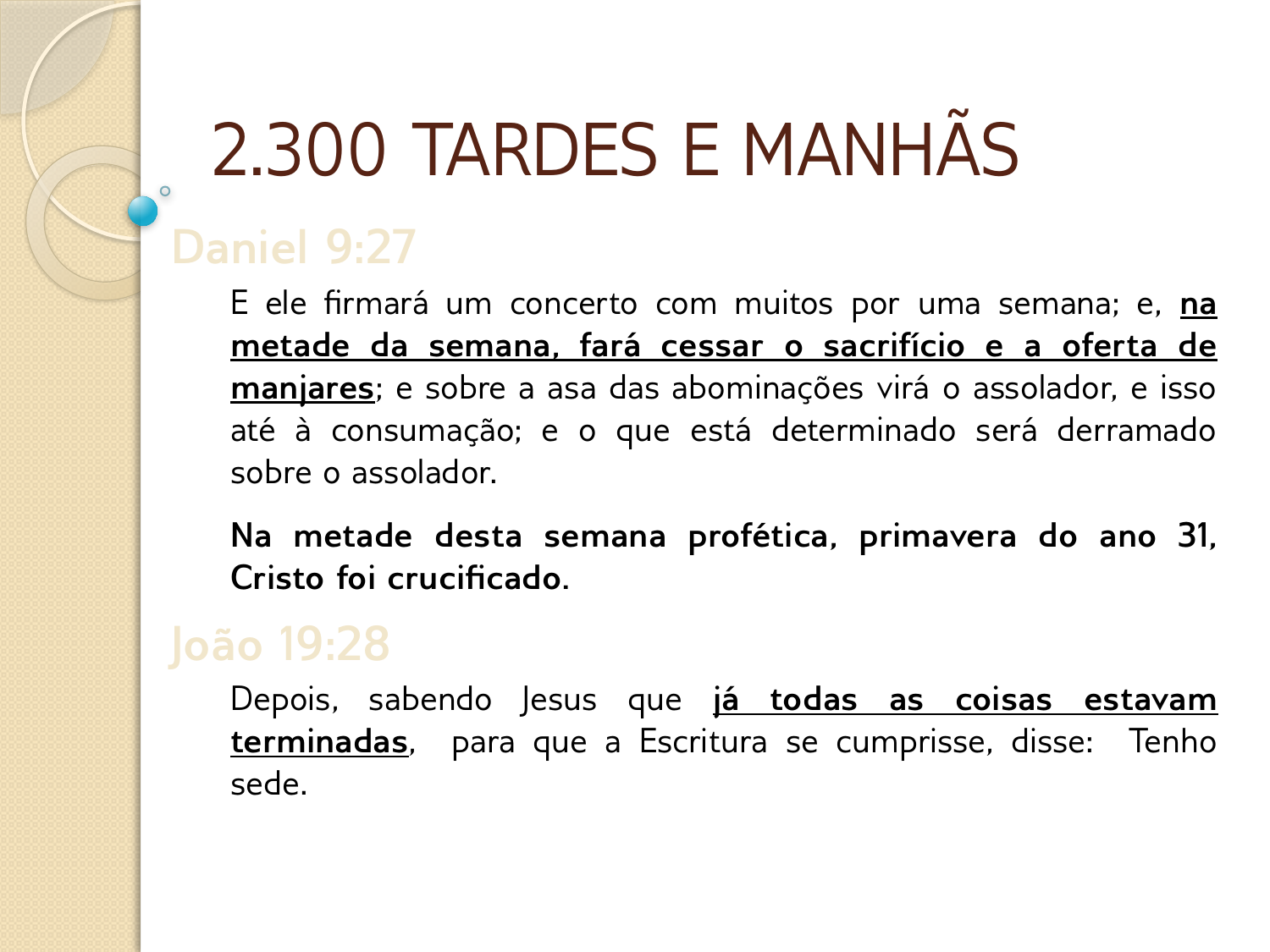

2.300 TARDES E MANHÃS
Daniel 9:27
E ele firmará um concerto com muitos por uma semana; e, na metade da semana, fará cessar o sacrifício e a oferta de manjares; e sobre a asa das abominações virá o assolador, e isso até à consumação; e o que está determinado será derramado sobre o assolador.
Na metade desta semana profética, primavera do ano 31, Cristo foi crucificado.
João 19:28
Depois, sabendo Jesus que já todas as coisas estavam terminadas,  para que a Escritura se cumprisse, disse:  Tenho sede.